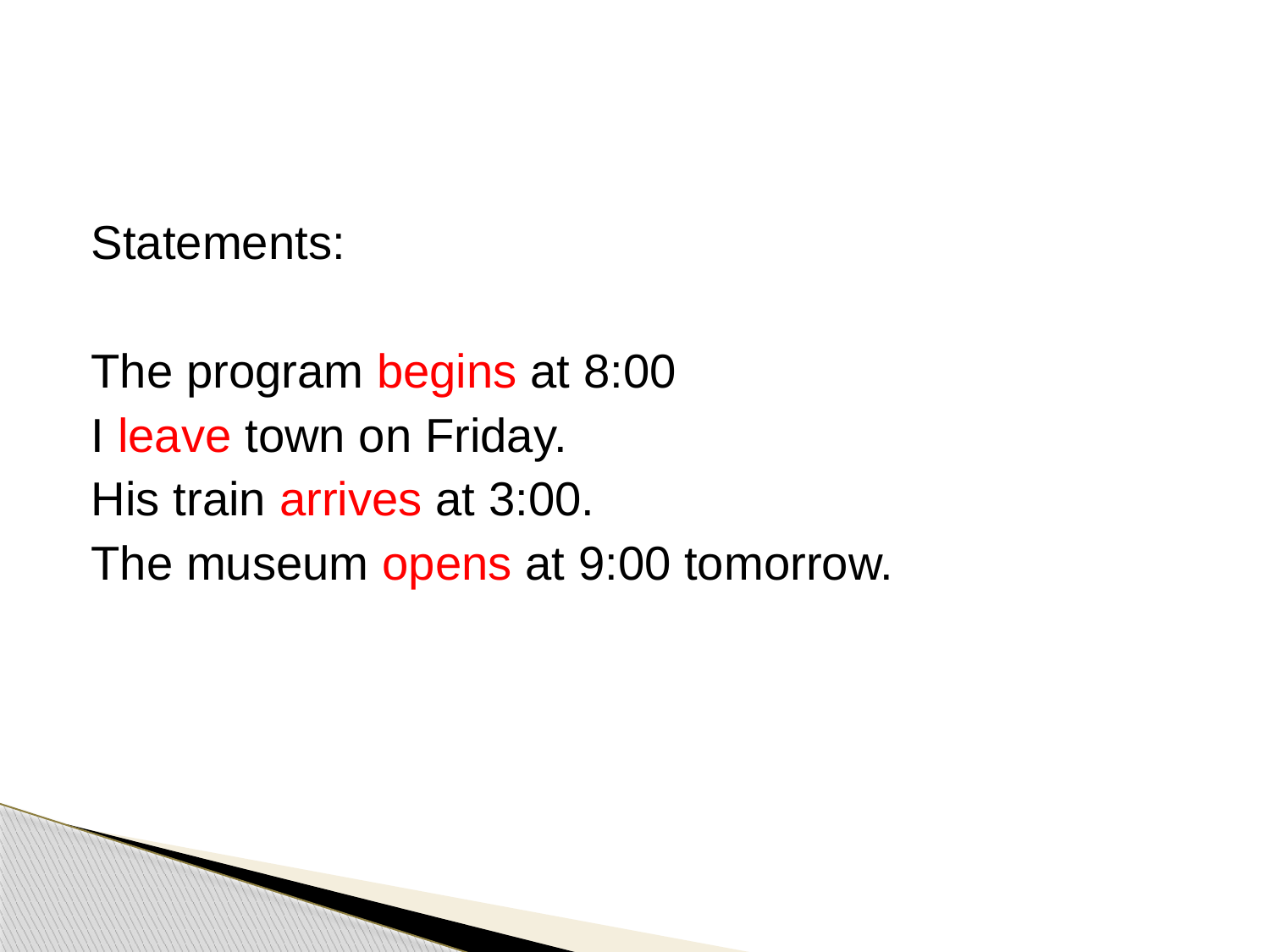

#
Statements:

The program begins at 8:00
I leave town on Friday.
His train arrives at 3:00.
The museum opens at 9:00 tomorrow.